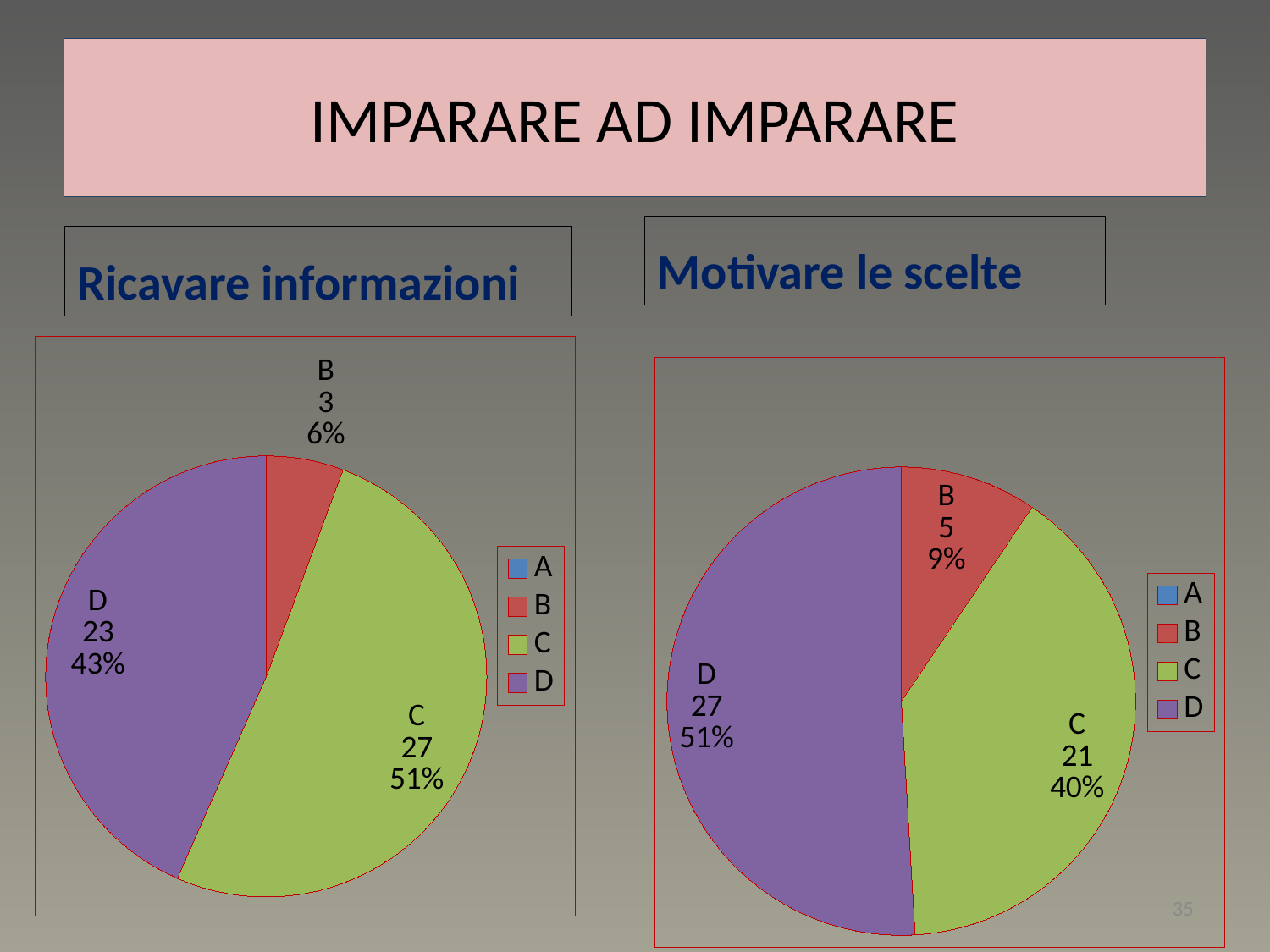

# IMPARARE AD IMPARARE
Motivare le scelte
Ricavare informazioni

### Chart

| Category | Vendite |
|---|---|
| A | 0.0 |
| B | 3.0 |
| C | 27.0 |
| D | 23.0 |

### Chart

| Category | Vendite |
|---|---|
| A | 0.0 |
| B | 5.0 |
| C | 21.0 |
| D | 27.0 |
35